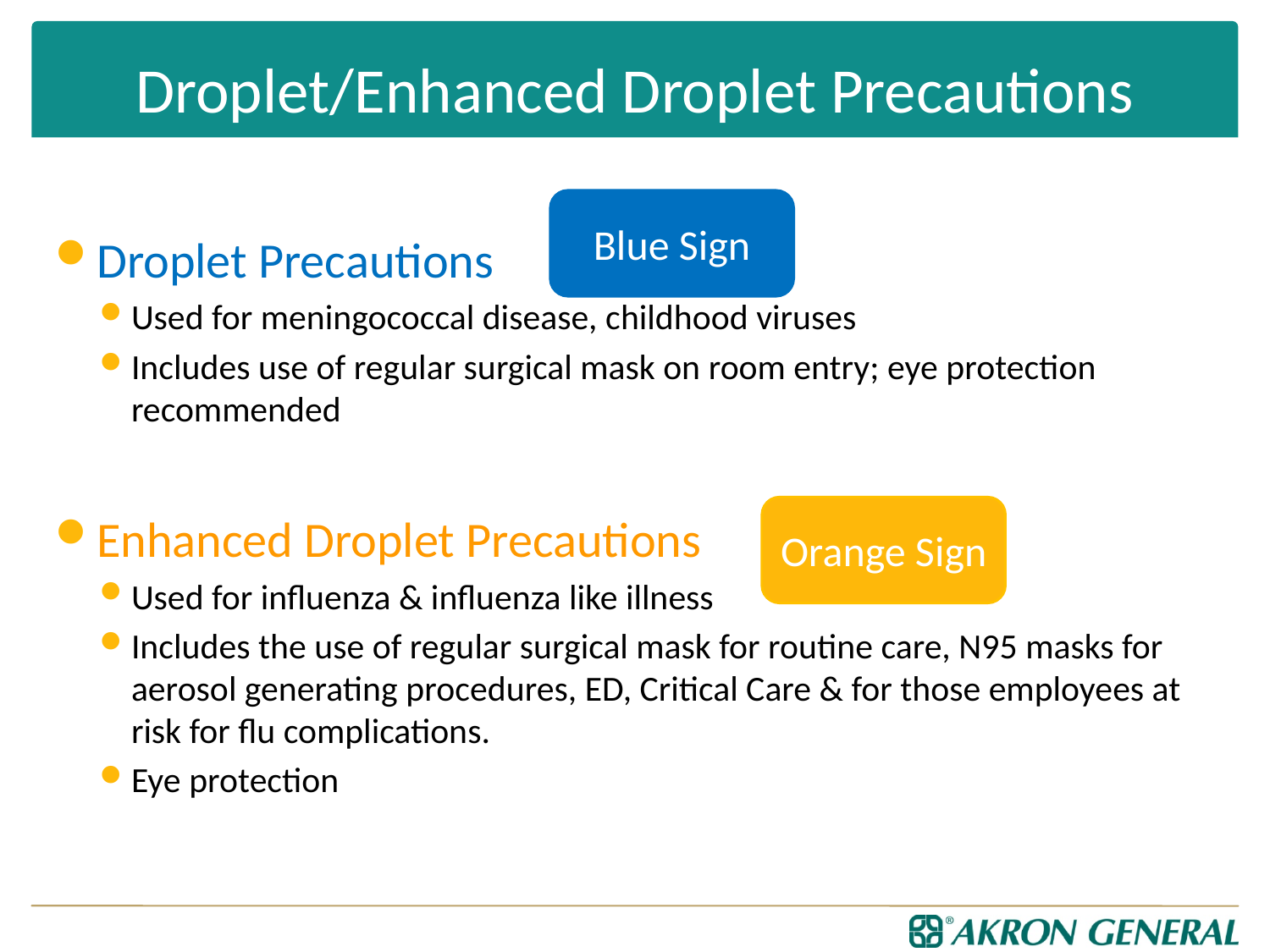

# Droplet/Enhanced Droplet Precautions
Blue Sign
Droplet Precautions
Used for meningococcal disease, childhood viruses
Includes use of regular surgical mask on room entry; eye protection recommended

Enhanced Droplet Precautions
Used for influenza & influenza like illness
Includes the use of regular surgical mask for routine care, N95 masks for aerosol generating procedures, ED, Critical Care & for those employees at risk for flu complications.
Eye protection
Orange Sign